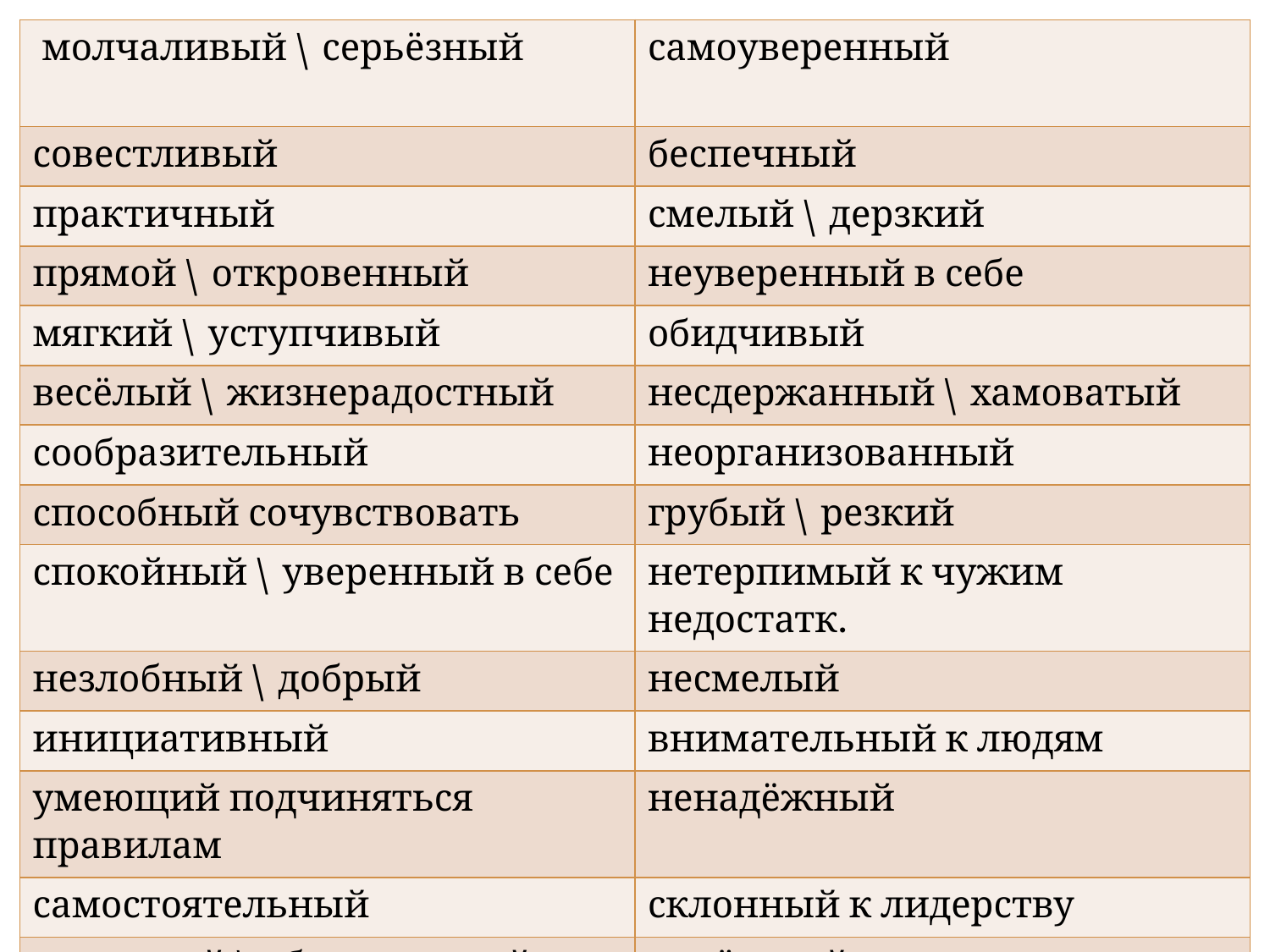

| молчаливый \ серьёзный | самоуверенный |
| --- | --- |
| совестливый | беспечный |
| практичный | смелый \ дерзкий |
| прямой \ откровенный | неуверенный в себе |
| мягкий \ уступчивый | обидчивый |
| весёлый \ жизнерадостный | несдержанный \ хамоватый |
| сообразительный | неорганизованный |
| способный сочувствовать | грубый \ резкий |
| спокойный \ уверенный в себе | нетерпимый к чужим недостатк. |
| незлобный \ добрый | несмелый |
| инициативный | внимательный к людям |
| умеющий подчиняться правилам | ненадёжный |
| самостоятельный | склонный к лидерству |
| открытый \ общительный | надёжный |
| стеснительный \ застенчивый | склонный к подозрительности |